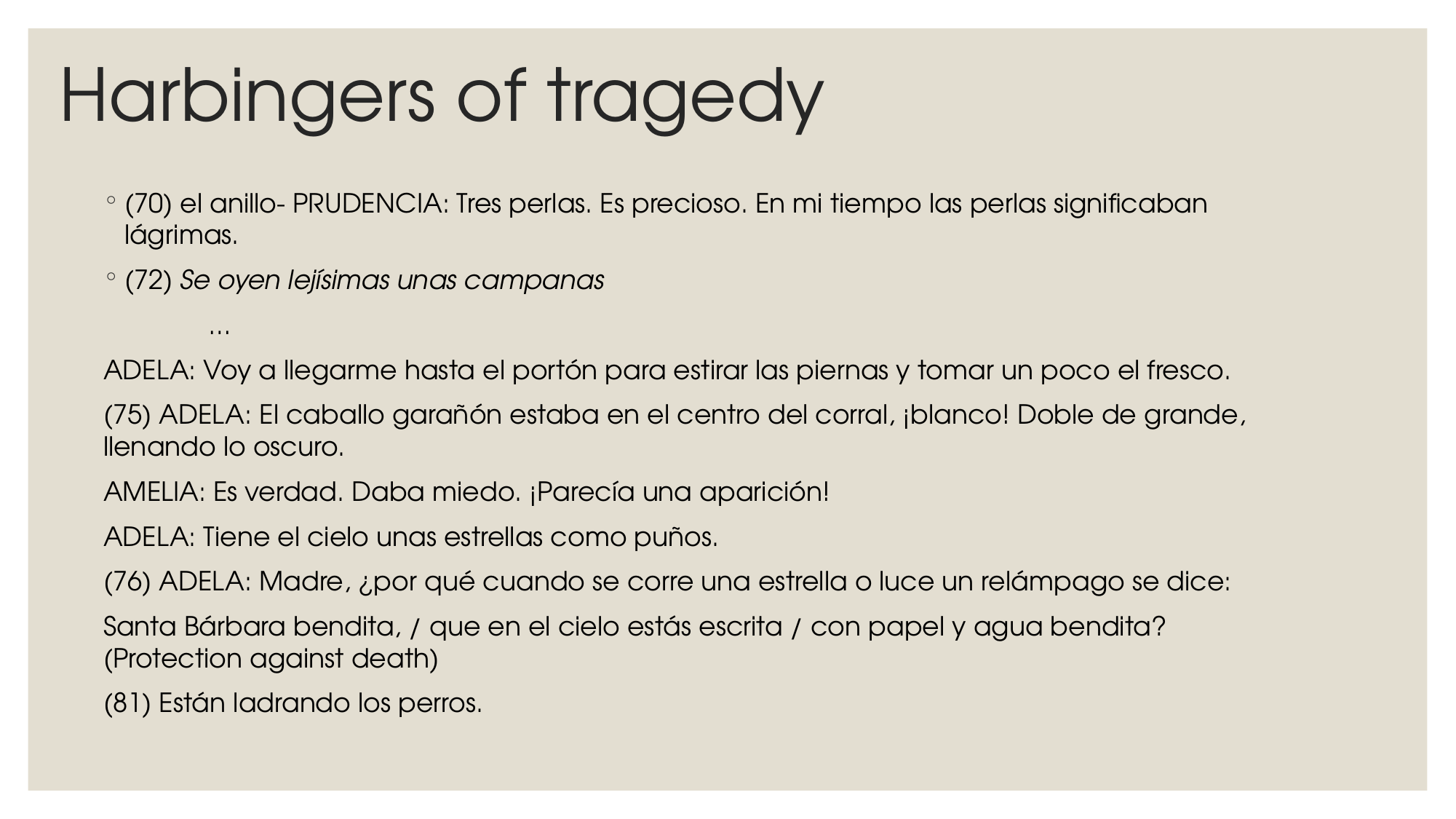

# Harbingers of tragedy
(70) el anillo- PRUDENCIA: Tres perlas. Es precioso. En mi tiempo las perlas significaban lágrimas.
(72) Se oyen lejísimas unas campanas
	…
ADELA: Voy a llegarme hasta el portón para estirar las piernas y tomar un poco el fresco.
(75) ADELA: El caballo garañón estaba en el centro del corral, ¡blanco! Doble de grande, llenando lo oscuro.
AMELIA: Es verdad. Daba miedo. ¡Parecía una aparición!
ADELA: Tiene el cielo unas estrellas como puños.
(76) ADELA: Madre, ¿por qué cuando se corre una estrella o luce un relámpago se dice:
Santa Bárbara bendita, / que en el cielo estás escrita / con papel y agua bendita? (Protection against death)
(81) Están ladrando los perros.